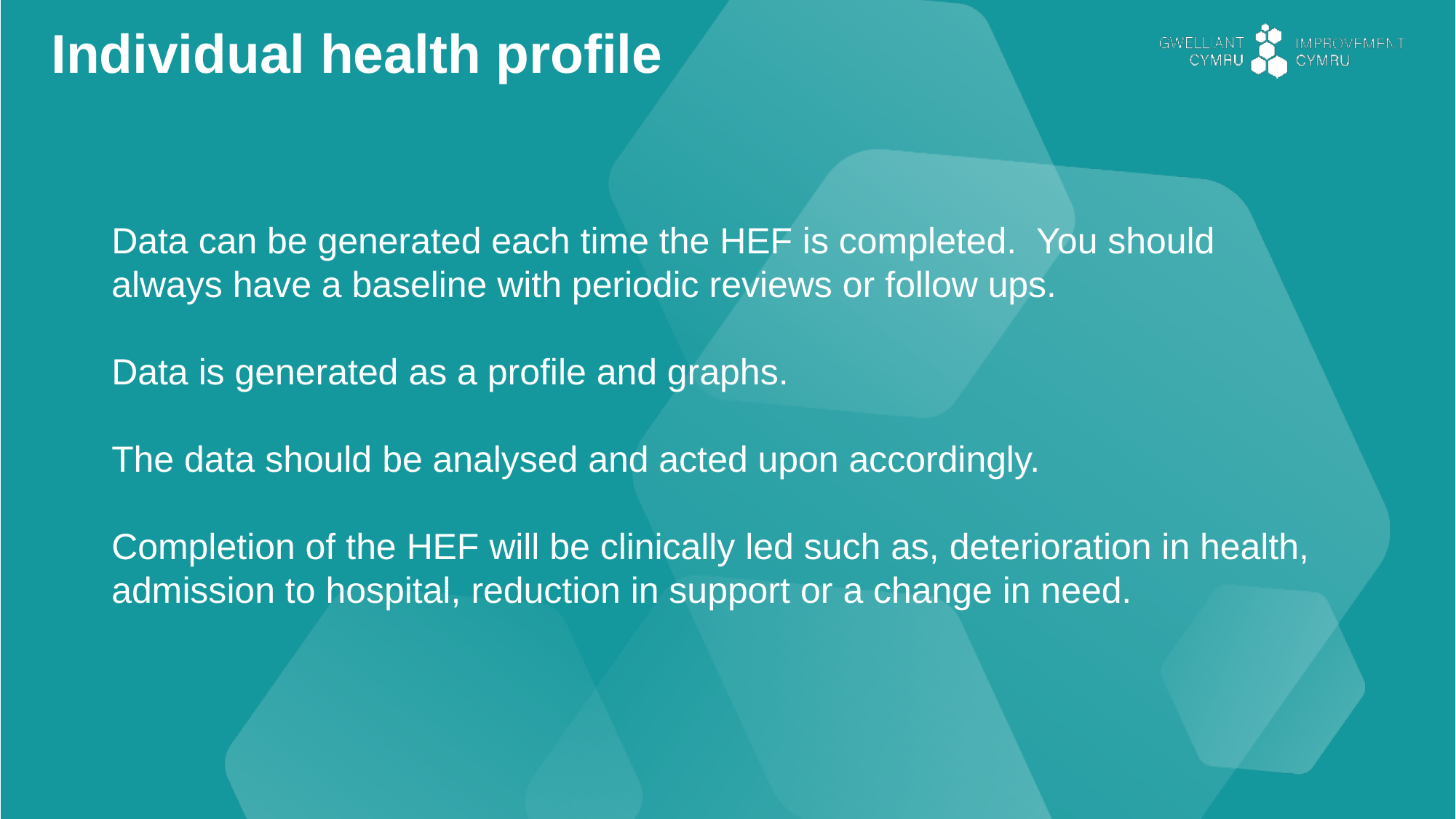

Individual health profile

Data can be generated each time the HEF is completed.  You should always have a baseline with periodic reviews or follow ups.

Data is generated as a profile and graphs.

The data should be analysed and acted upon accordingly.

Completion of the HEF will be clinically led such as, deterioration in health, admission to hospital, reduction in support or a change in need.